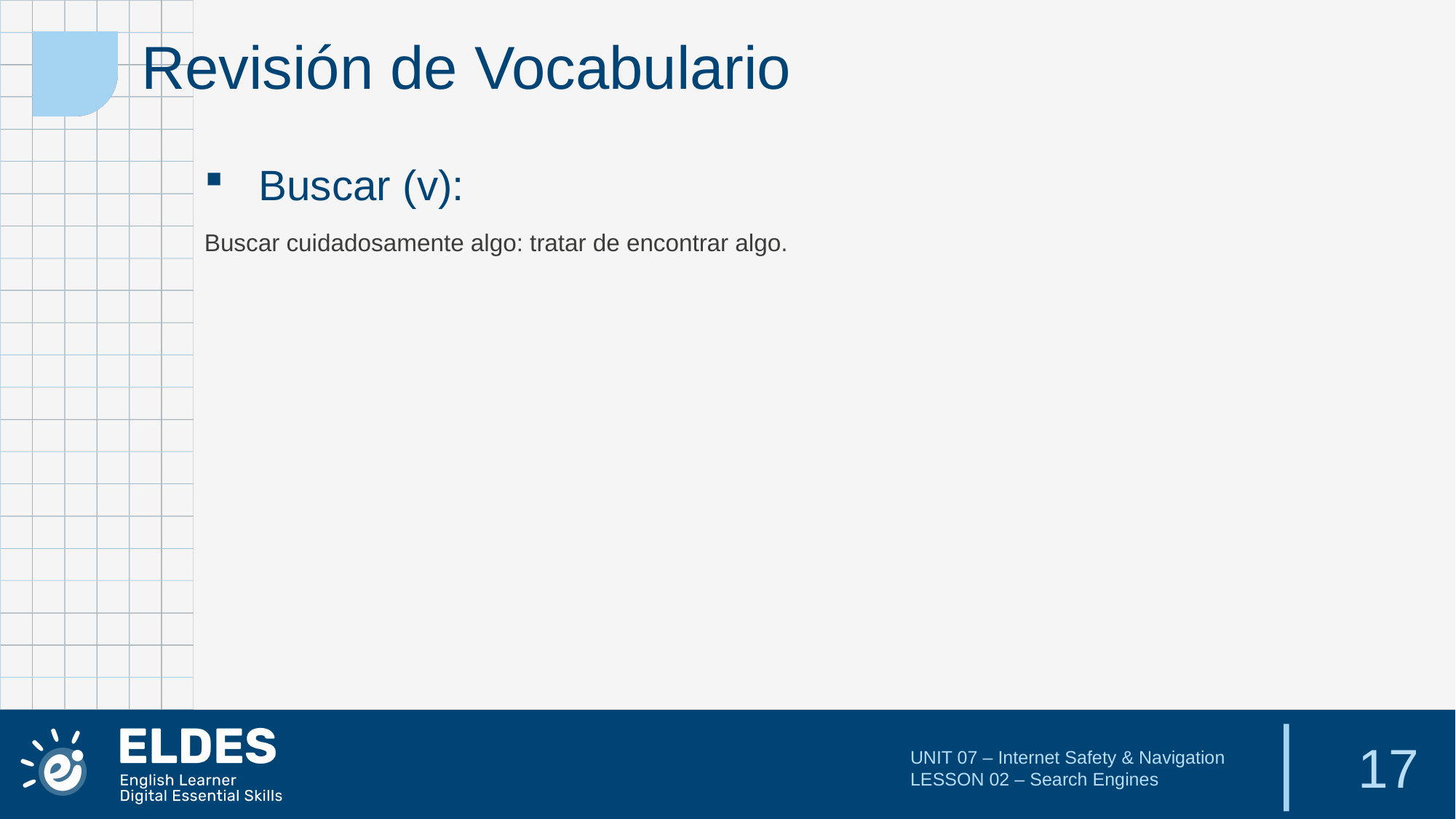

Revisión de Vocabulario
Buscar (v):

Buscar cuidadosamente algo: tratar de encontrar algo.

17
UNIT 07 – Internet Safety & Navigation
LESSON 02 – Search Engines